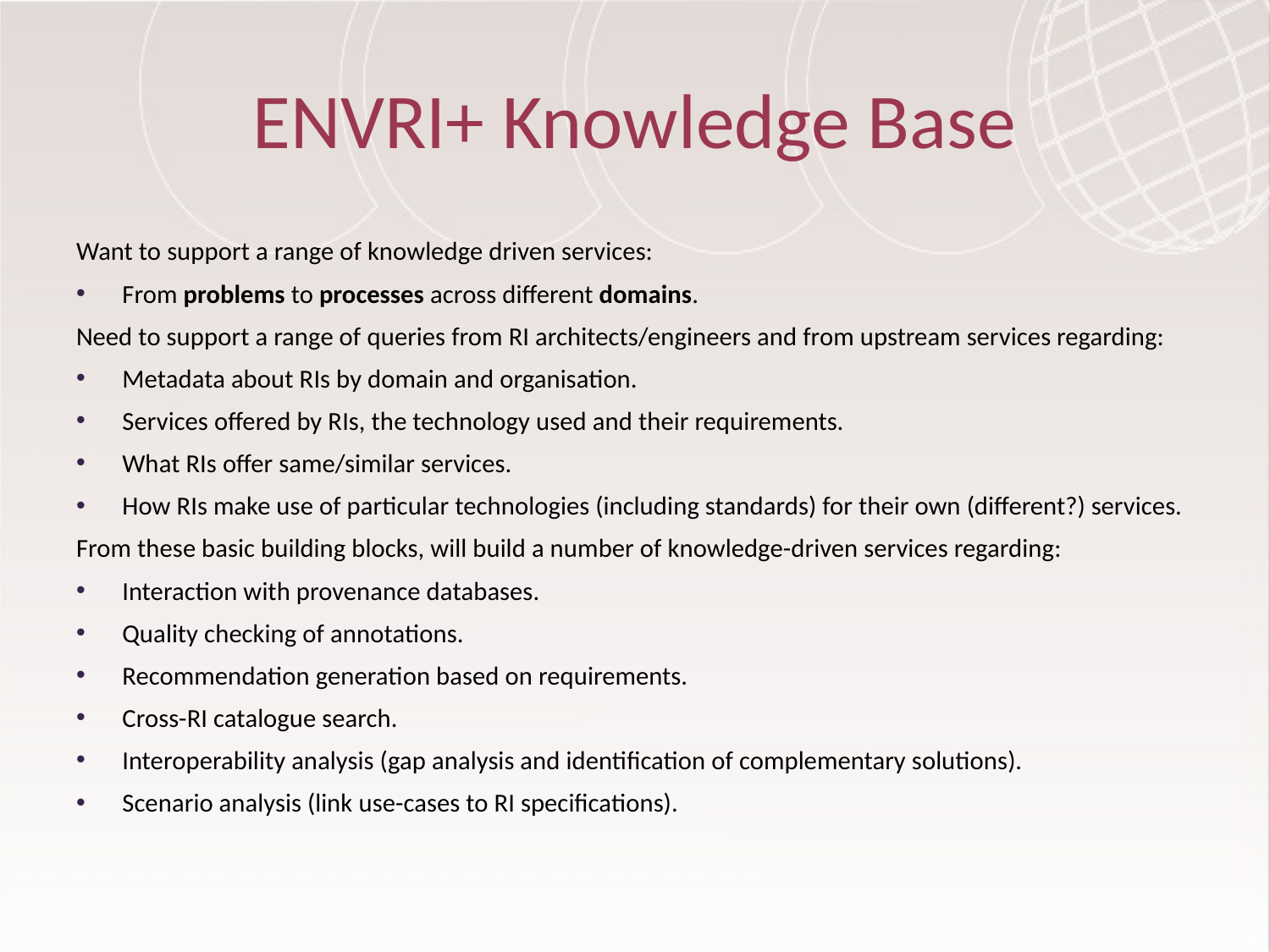

# ENVRI+ Knowledge Base
Want to support a range of knowledge driven services:
From problems to processes across different domains.
Need to support a range of queries from RI architects/engineers and from upstream services regarding:
Metadata about RIs by domain and organisation.
Services offered by RIs, the technology used and their requirements.
What RIs offer same/similar services.
How RIs make use of particular technologies (including standards) for their own (different?) services.
From these basic building blocks, will build a number of knowledge-driven services regarding:
Interaction with provenance databases.
Quality checking of annotations.
Recommendation generation based on requirements.
Cross-RI catalogue search.
Interoperability analysis (gap analysis and identification of complementary solutions).
Scenario analysis (link use-cases to RI specifications).